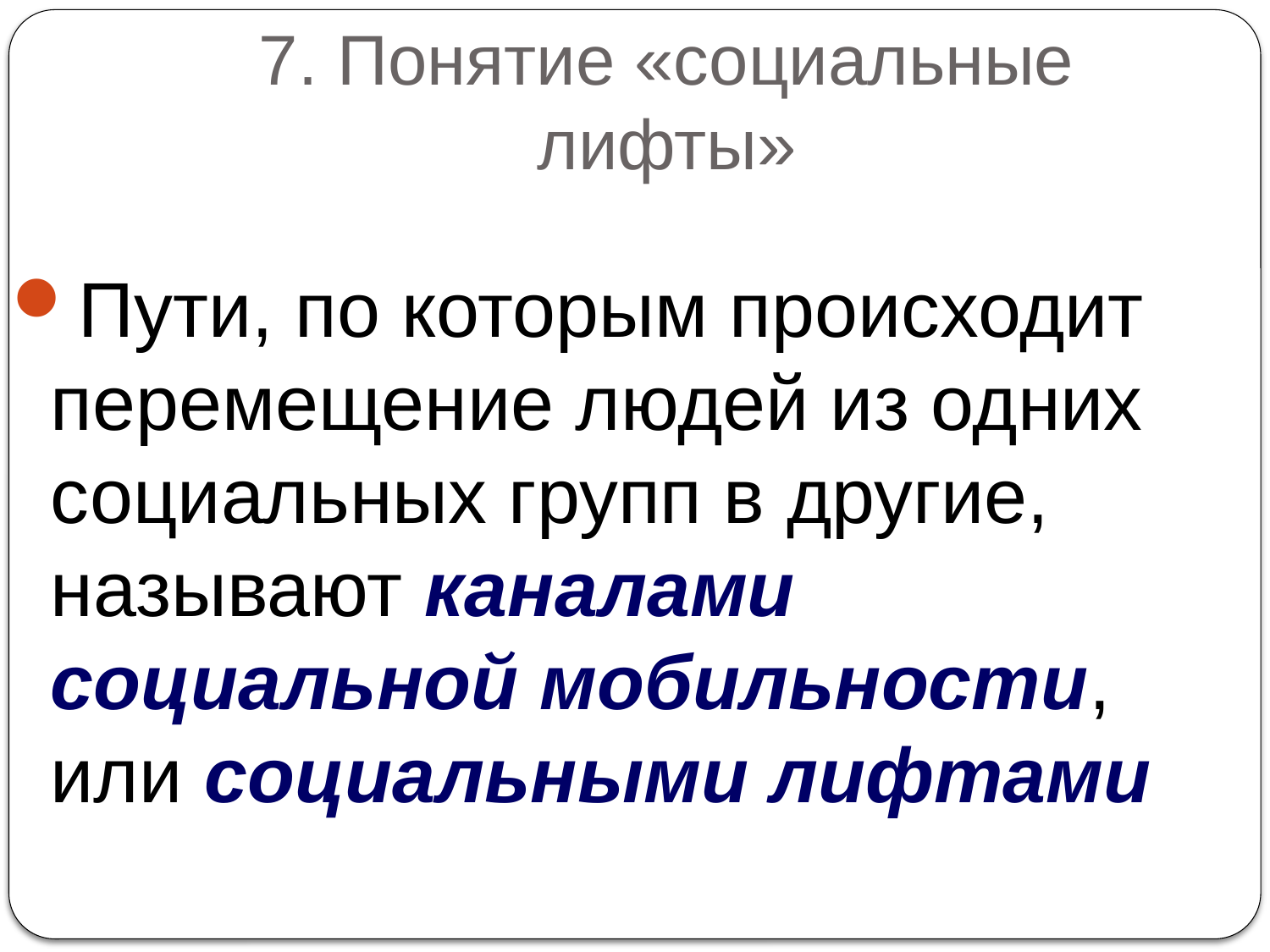

# 7. Понятие «социальные лифты»
Пути, по которым происходит перемещение людей из одних социальных групп в другие, называют каналами социальной мобильности, или социальными лифтами